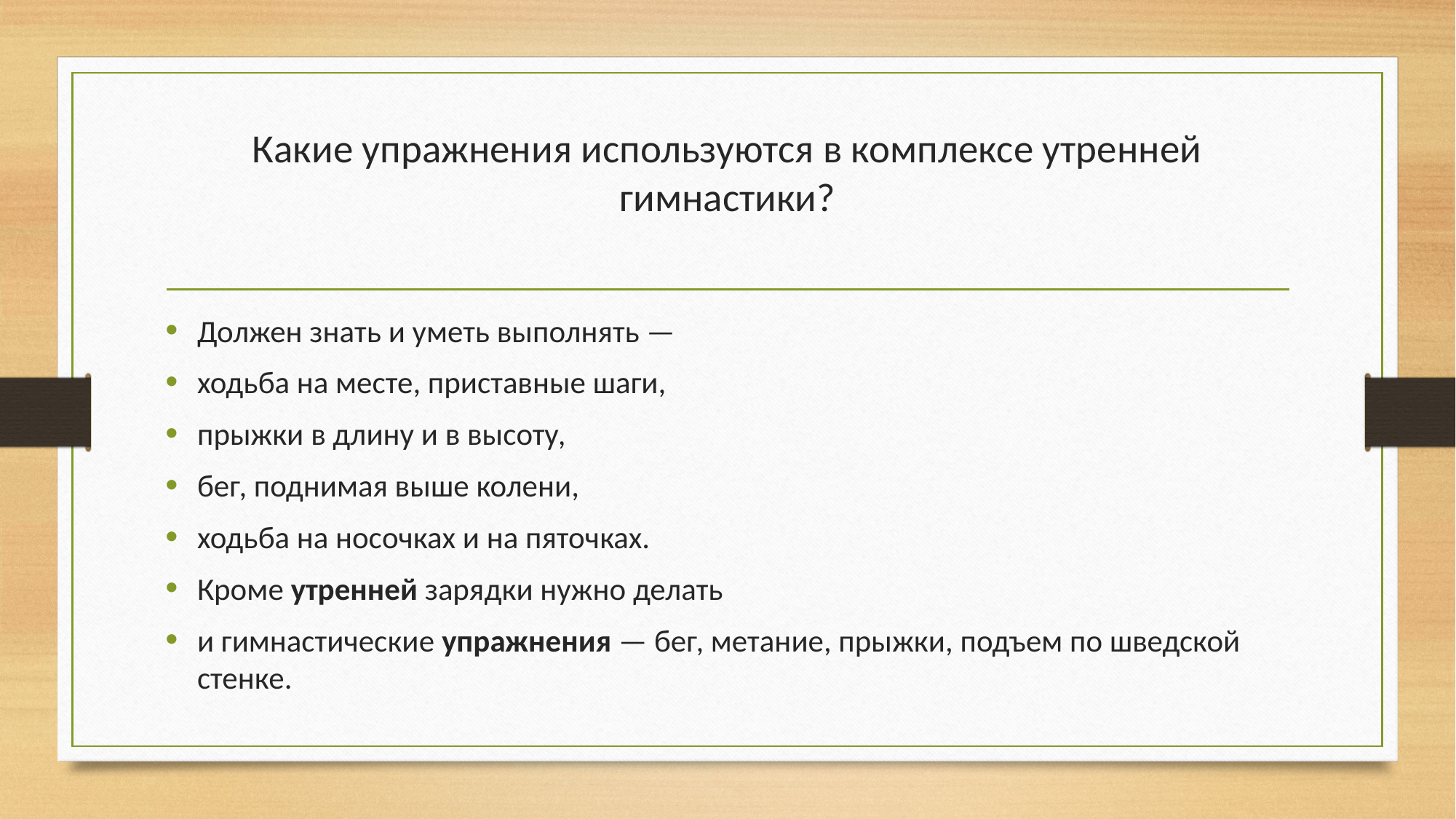

# Какие упражнения используются в комплексе утренней гимнастики?
Должен знать и уметь выполнять —
ходьба на месте, приставные шаги,
прыжки в длину и в высоту,
бег, поднимая выше колени,
ходьба на носочках и на пяточках.
Кроме утренней зарядки нужно делать
и гимнастические упражнения — бег, метание, прыжки, подъем по шведской стенке.